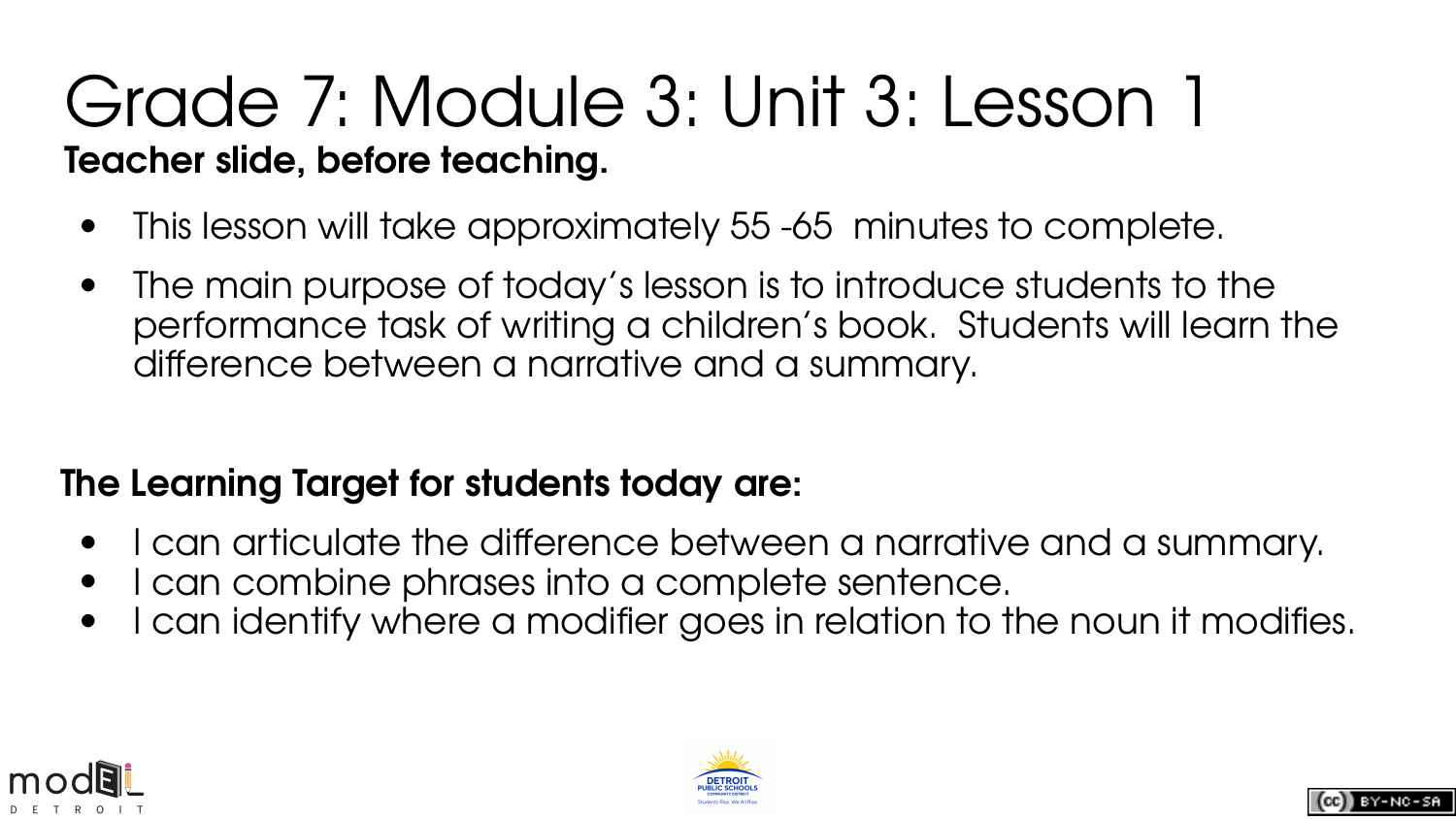

Grade 7: Module 3: Unit 3: Lesson 1
Teacher slide, before teaching.
This lesson will take approximately 55 -65  minutes to complete.
The main purpose of today’s lesson is to introduce students to the performance task of writing a children’s book.  Students will learn the difference between a narrative and a summary.

The Learning Target for students today are:
I can articulate the difference between a narrative and a summary.
I can combine phrases into a complete sentence.
I can identify where a modifier goes in relation to the noun it modifies.